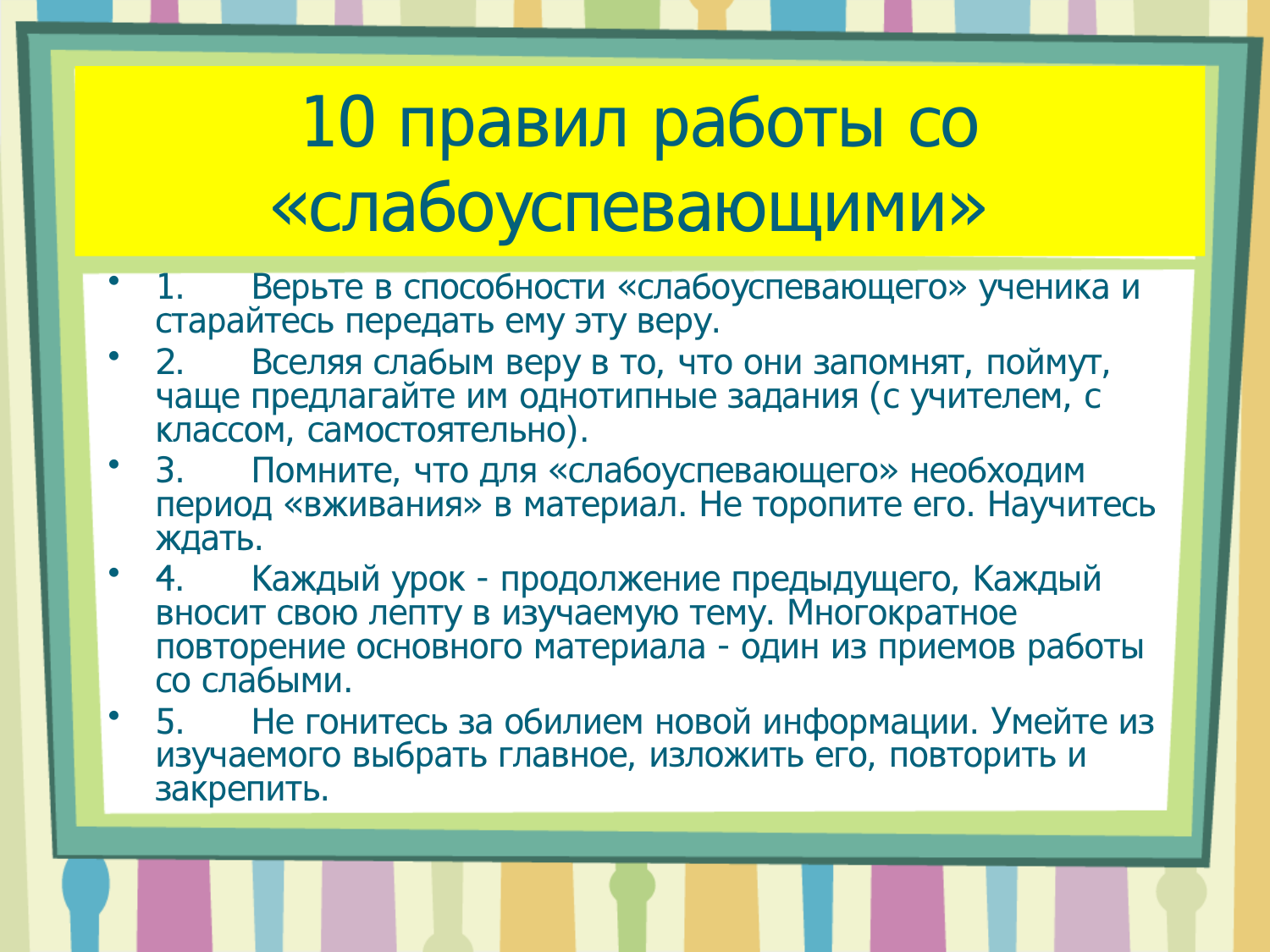

# 10 правил работы со «слабоуспевающими»
1.      Верьте в способности «слабоуспевающего» ученика и старайтесь передать ему эту веру.
2.      Вселяя слабым веру в то, что они запомнят, поймут, чаще предлагайте им однотипные задания (с учителем, с классом, самостоятельно).
3.      Помните, что для «слабоуспевающего» необходим период «вживания» в материал. Не торопите его. Научитесь ждать.
4.      Каждый урок - продолжение предыдущего, Каждый вносит свою лепту в изучаемую тему. Многократное повторение основного материала - один из приемов работы со слабыми.
5.      Не гонитесь за обилием новой информации. Умейте из изучаемого выбрать главное, изложить его, повторить и закрепить.